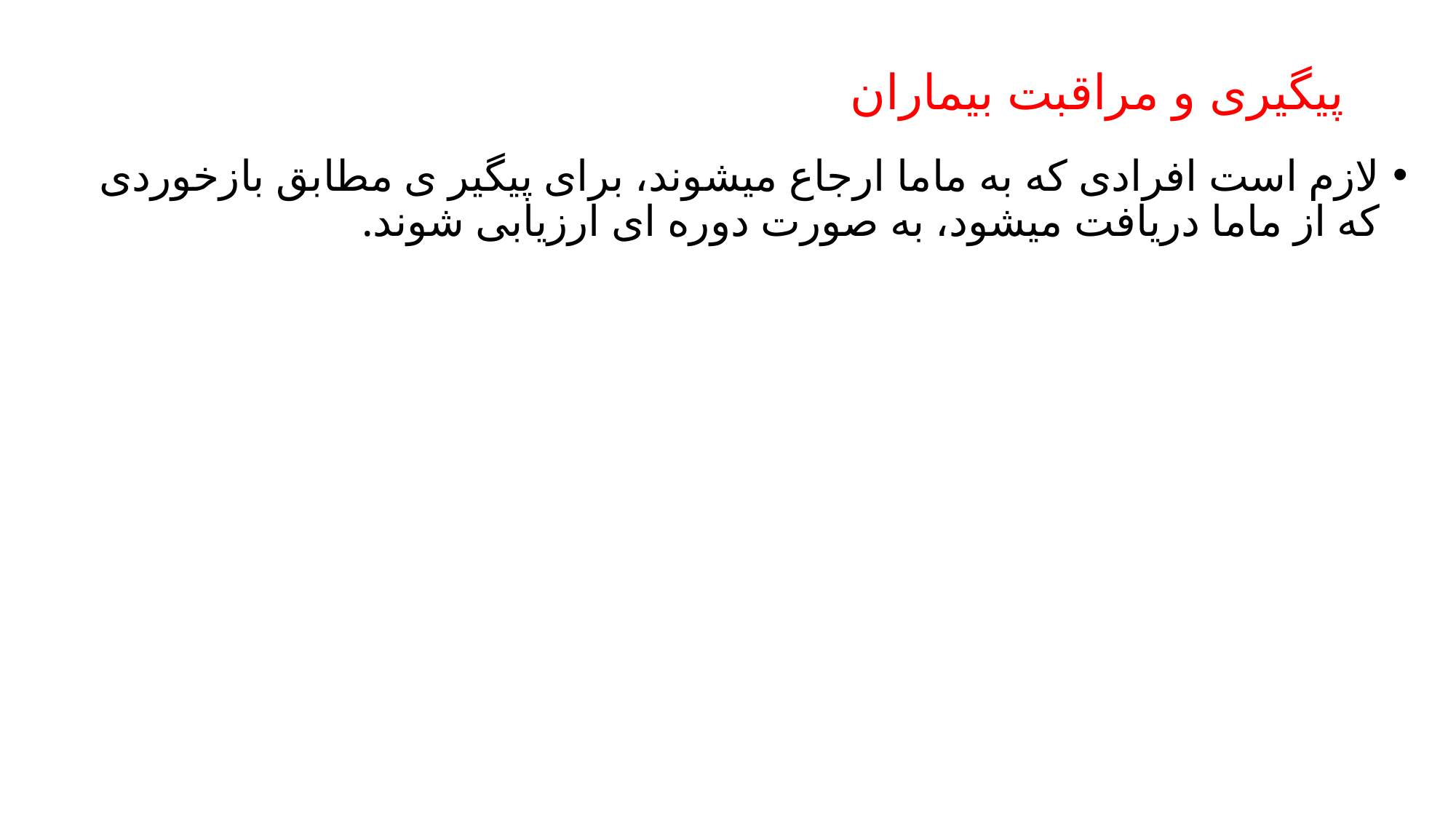

# پیگیری و مراقبت بیماران
لازم است افرادی که به ماما ارجاع میشوند، برای پیگیر ی مطابق بازخوردی که از ماما دریافت میشود، به صورت دوره ای ارزیابی شوند.